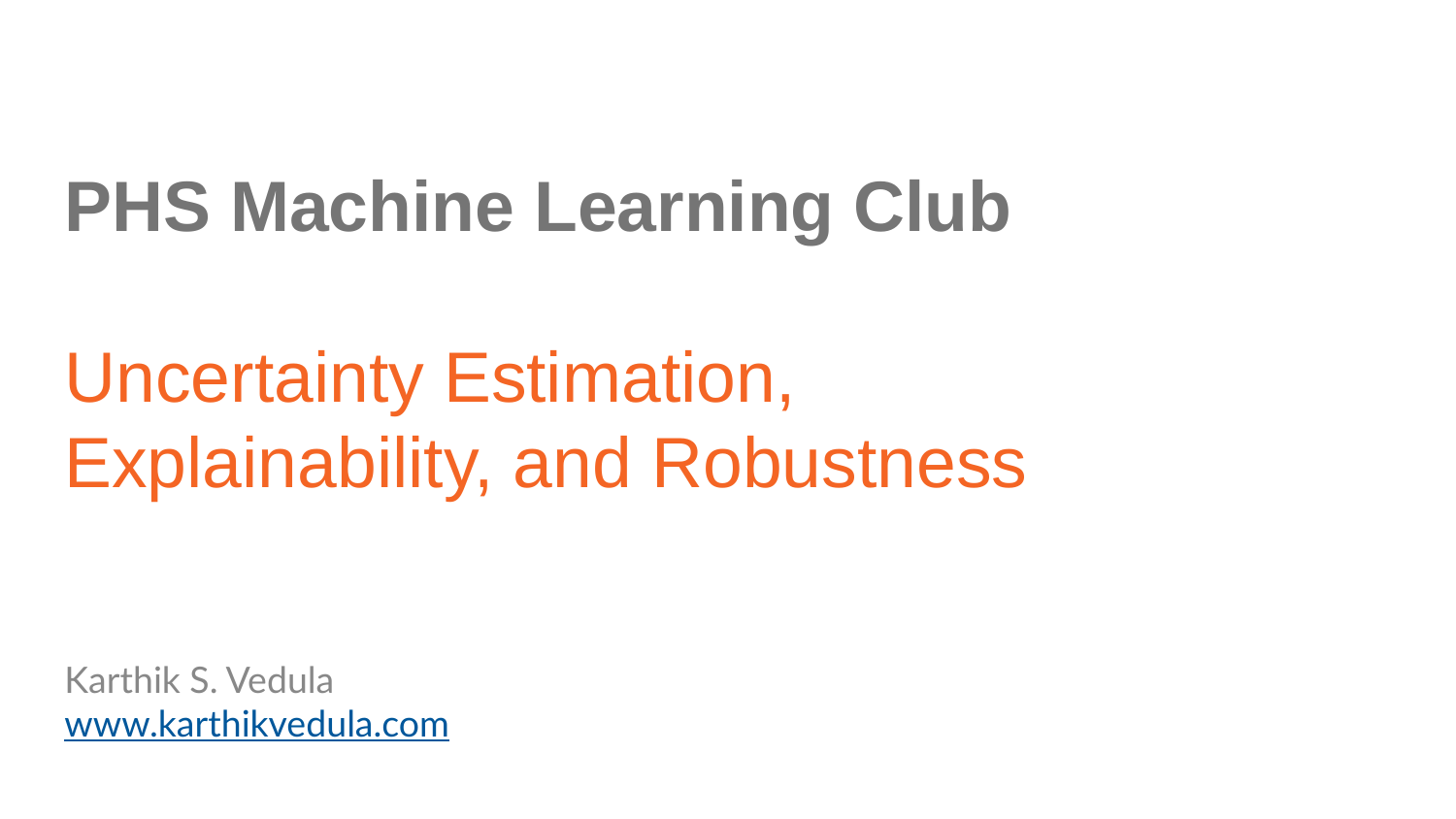

# PHS Machine Learning Club

Uncertainty Estimation,
Explainability, and Robustness
Karthik S. Vedula
www.karthikvedula.com